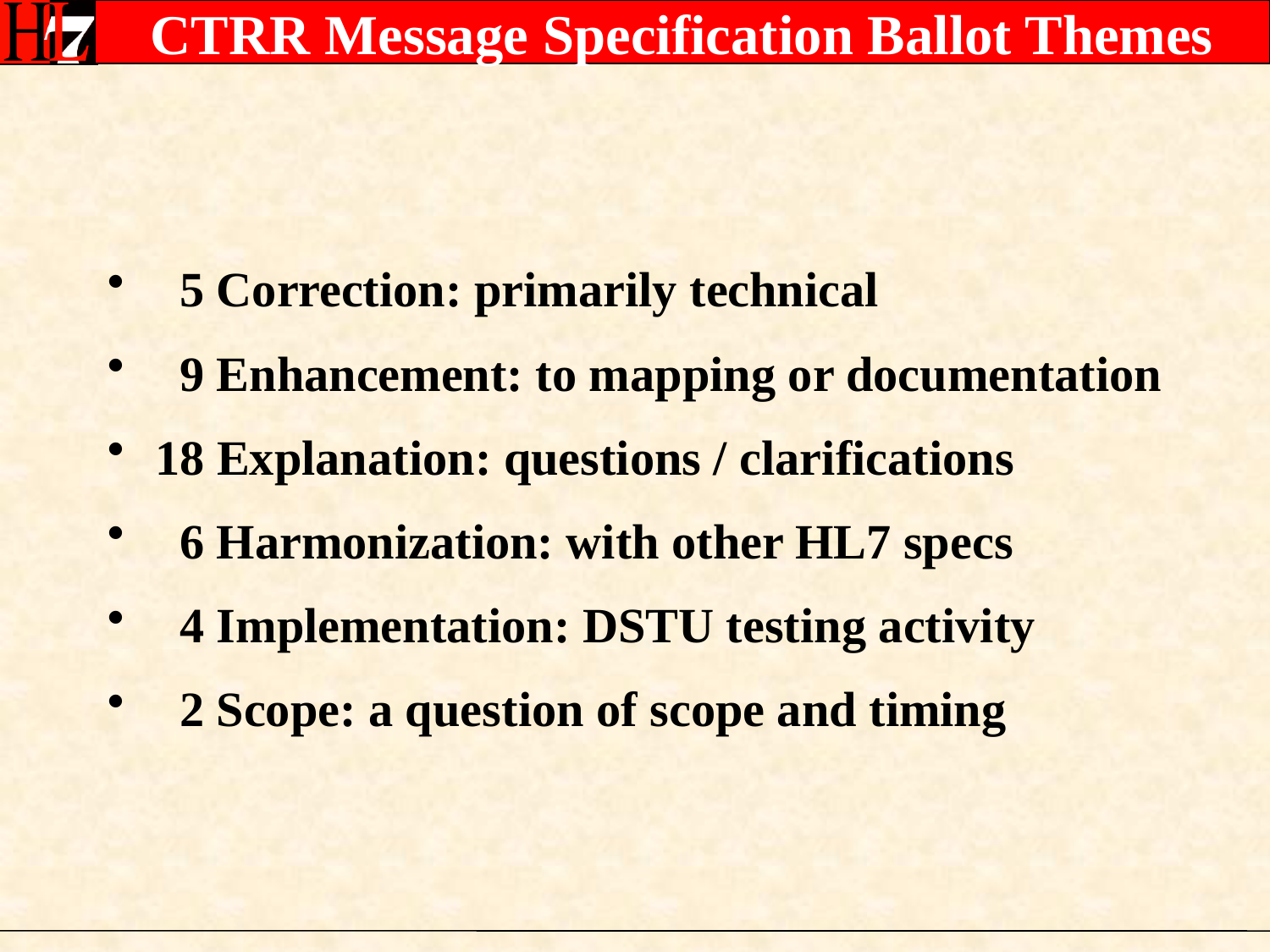

# CTRR Message Specification Ballot Themes
  5 Correction: primarily technical
  9 Enhancement: to mapping or documentation
18 Explanation: questions / clarifications
  6 Harmonization: with other HL7 specs
  4 Implementation: DSTU testing activity
  2 Scope: a question of scope and timing